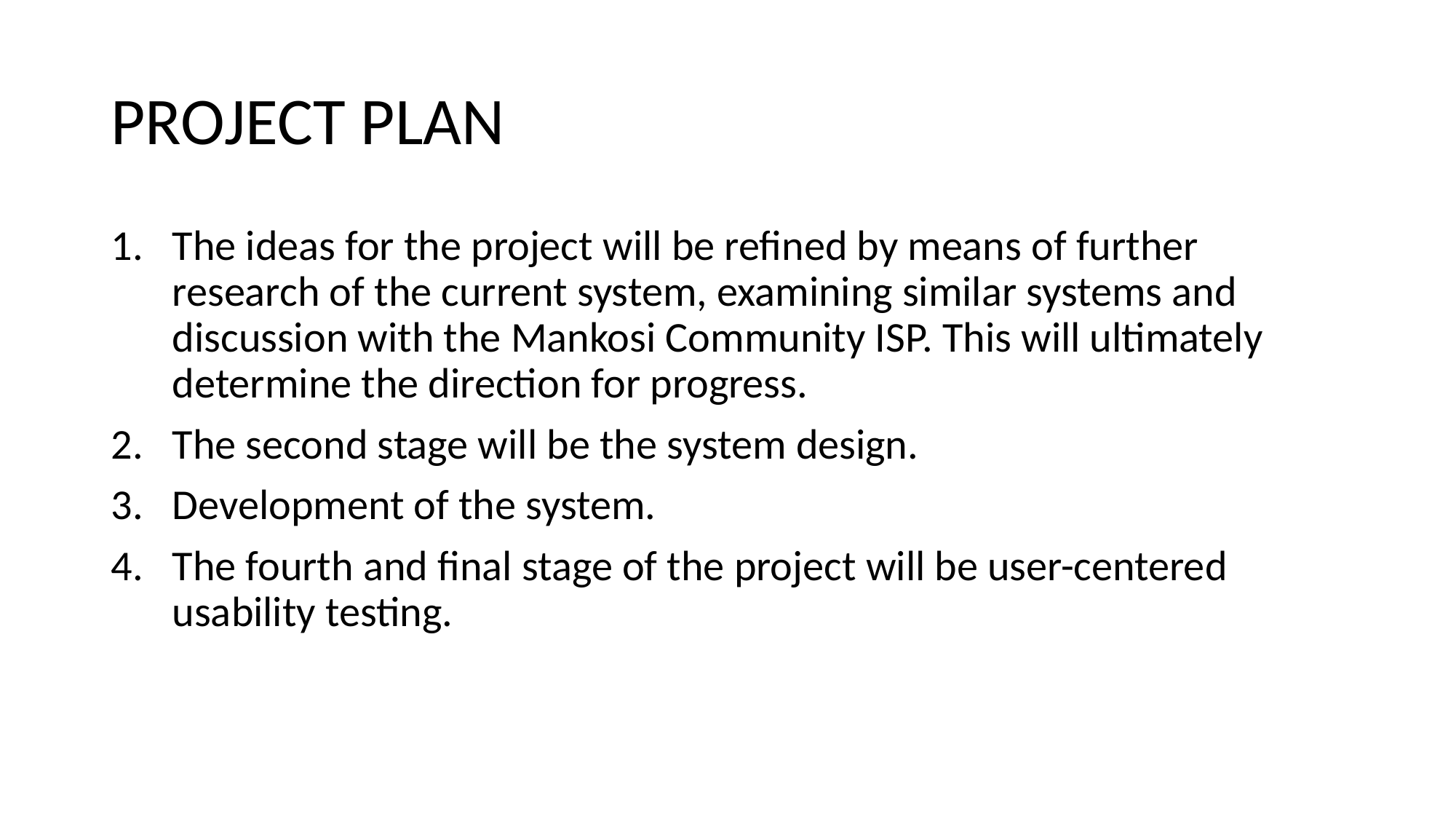

# PROJECT PLAN
The ideas for the project will be refined by means of further research of the current system, examining similar systems and discussion with the Mankosi Community ISP. This will ultimately determine the direction for progress.
The second stage will be the system design.
Development of the system.
The fourth and final stage of the project will be user-centered usability testing.